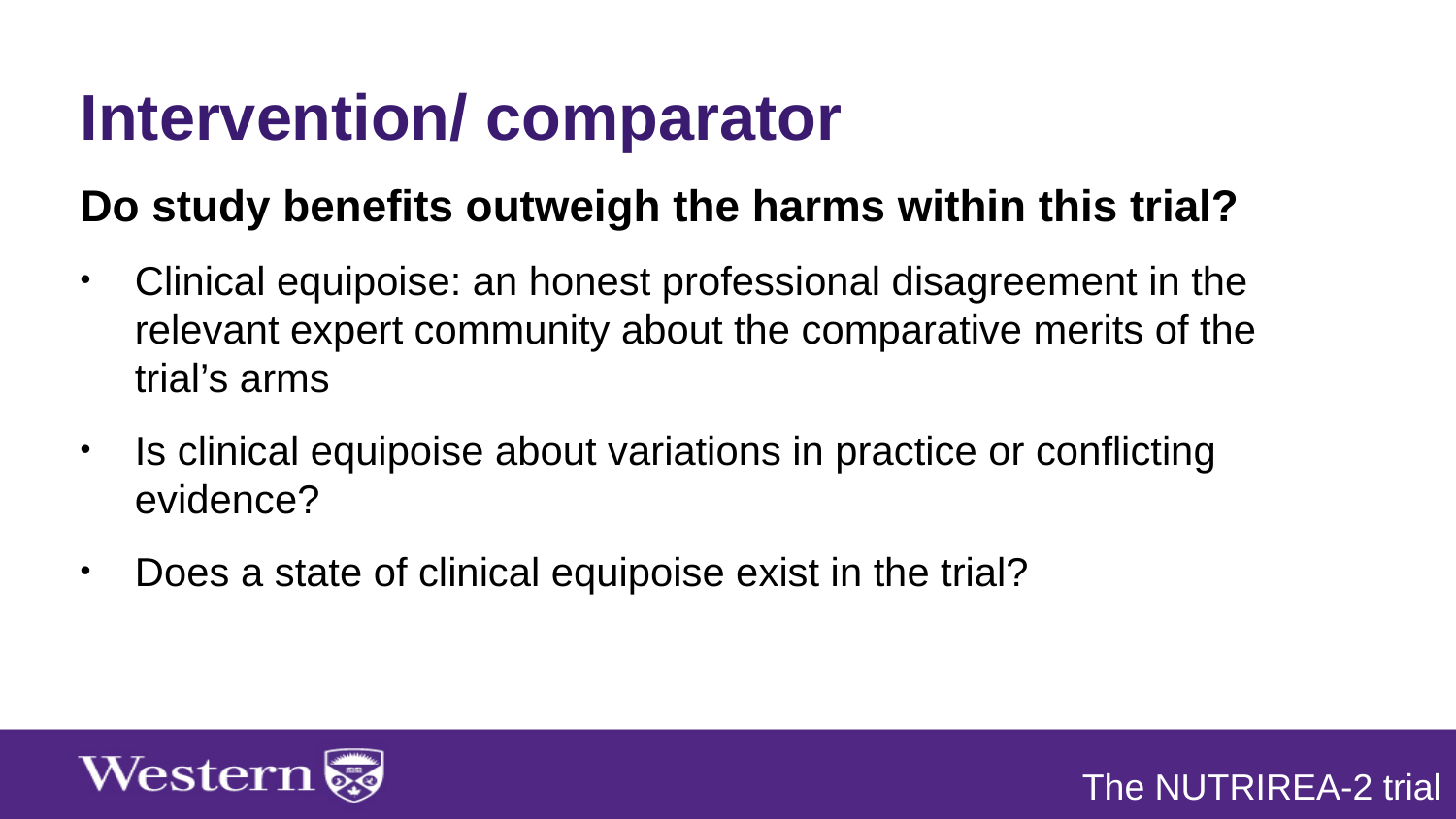

Intervention/ comparator
Do study benefits outweigh the harms within this trial?
Clinical equipoise: an honest professional disagreement in the relevant expert community about the comparative merits of the trial’s arms
Is clinical equipoise about variations in practice or conflicting evidence?
Does a state of clinical equipoise exist in the trial?

The NUTRIREA-2 trial